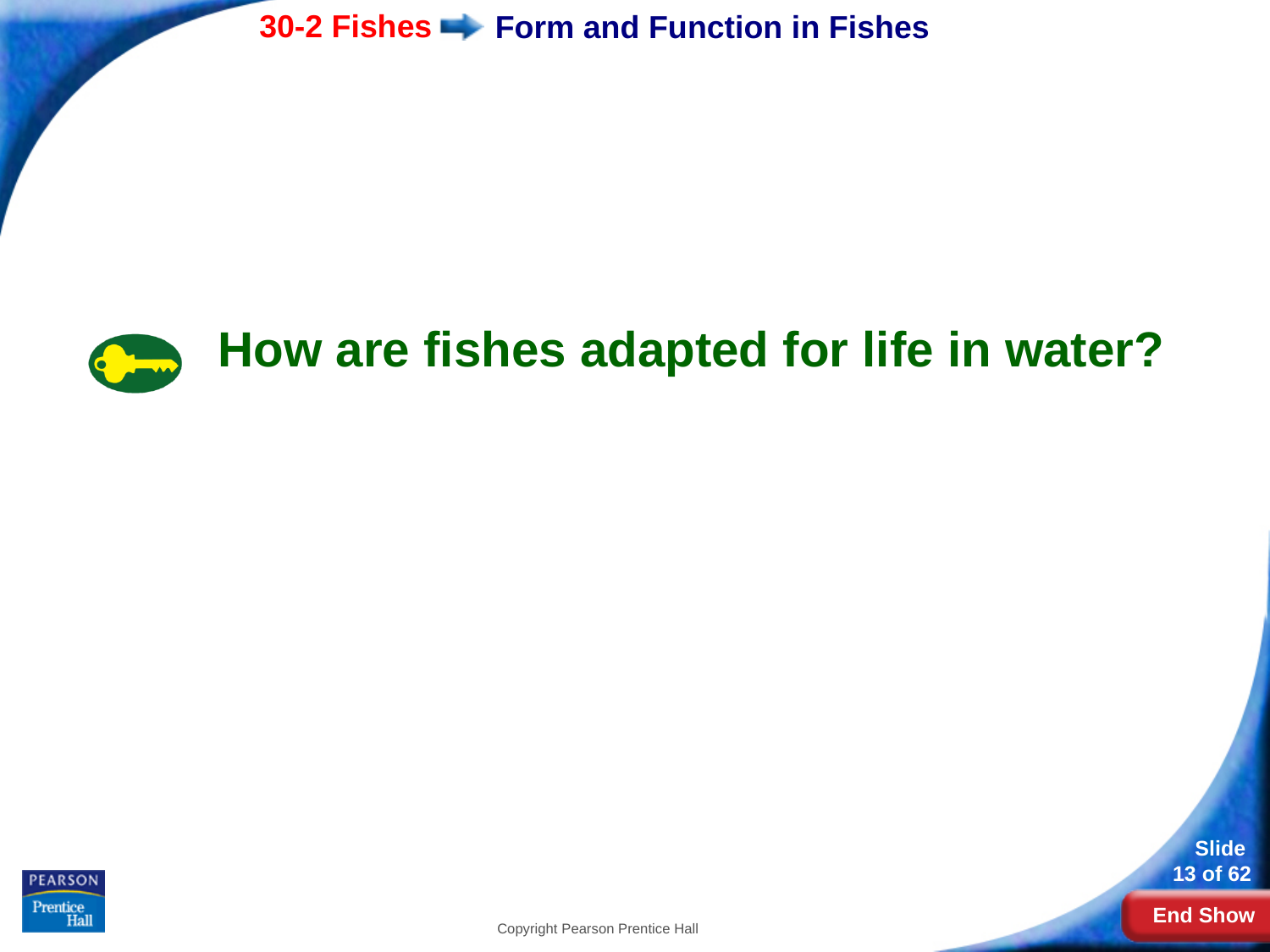

# Form and Function in Fishes

How are fishes adapted for life in water?

Copyright Pearson Prentice Hall